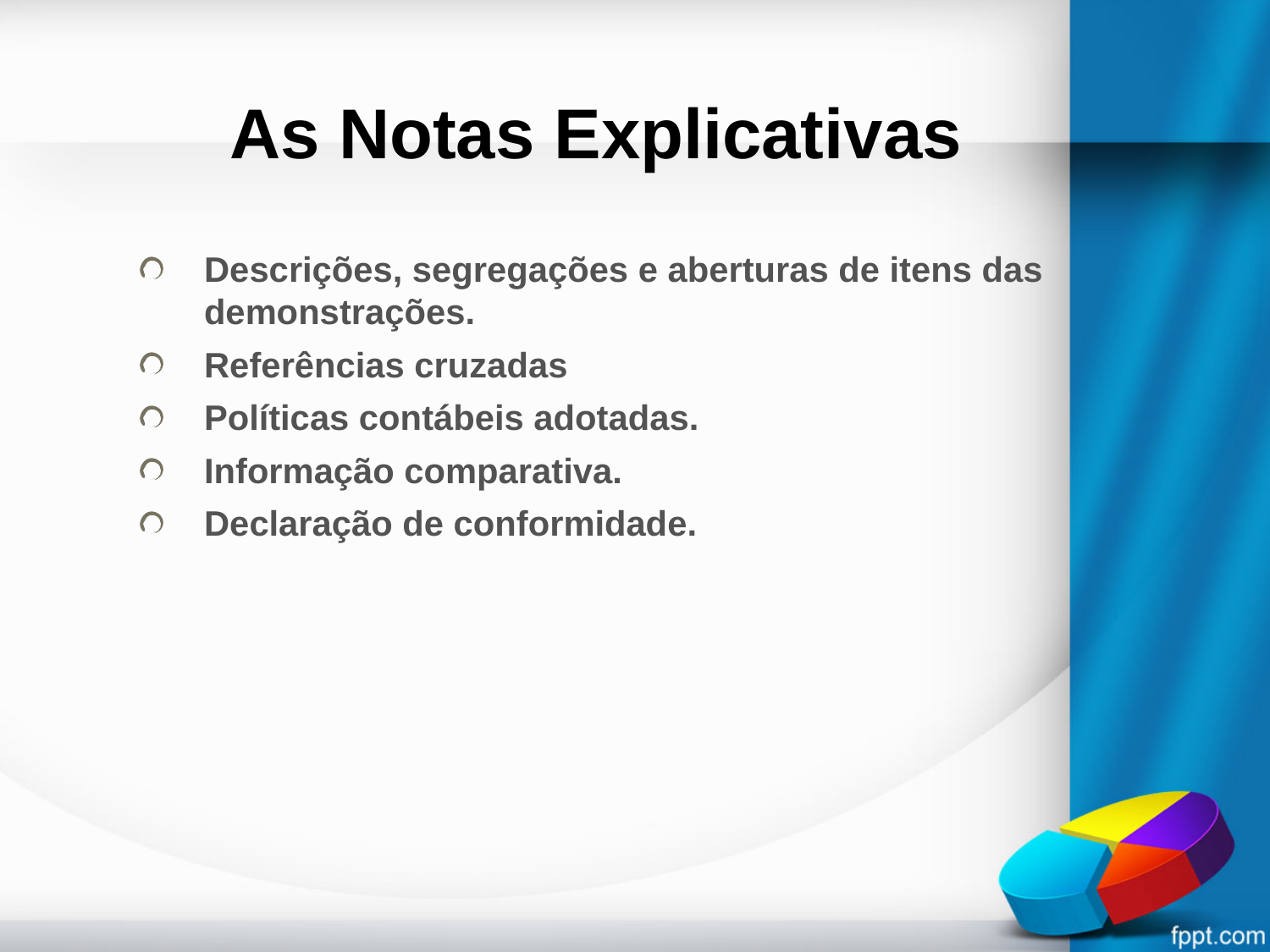

# As Notas Explicativas
Descrições, segregações e aberturas de itens das demonstrações.
Referências cruzadas
Políticas contábeis adotadas.
Informação comparativa.
Declaração de conformidade.